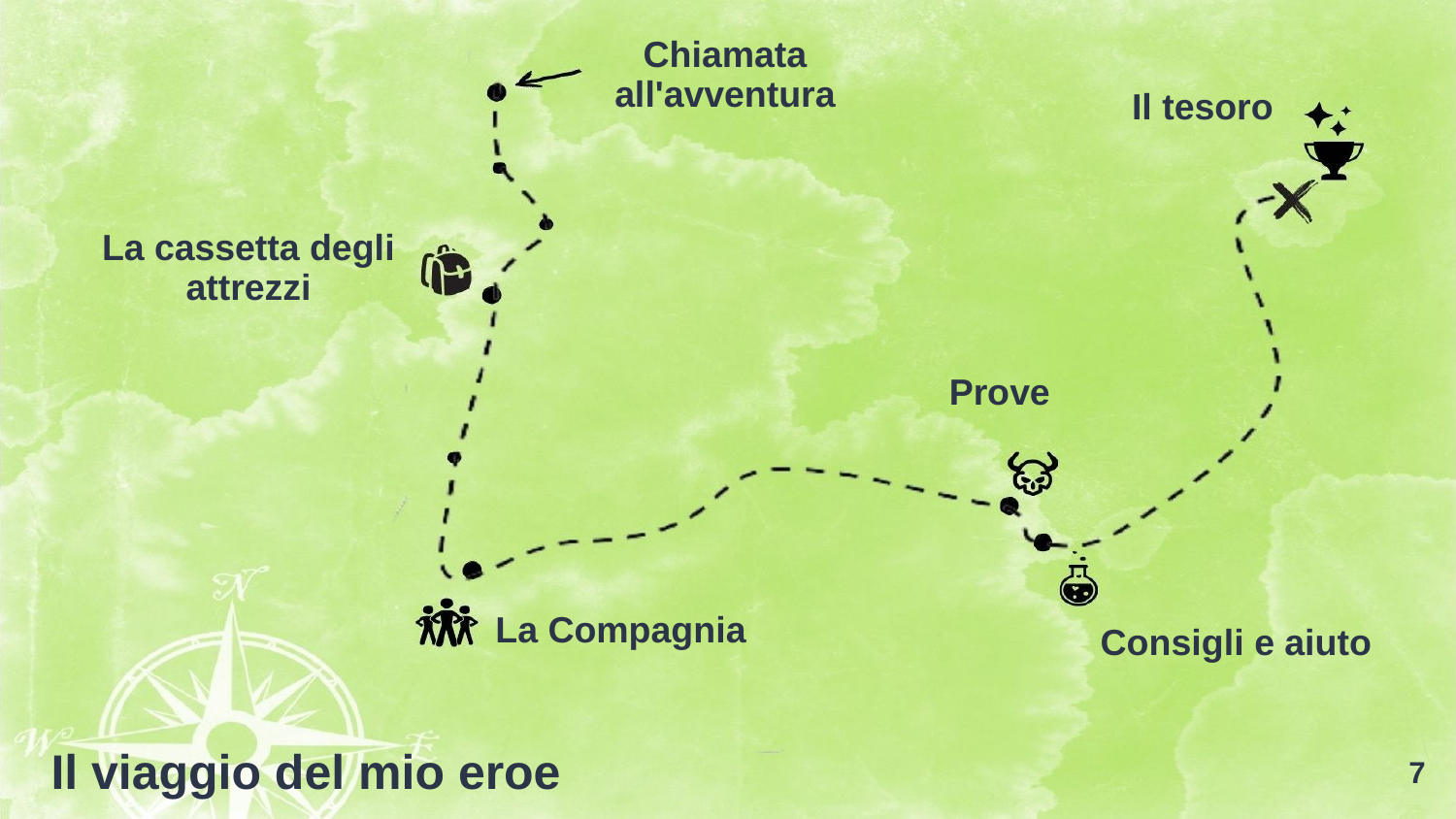

Chiamata all'avventura
Il tesoro
La cassetta degli attrezzi
Prove
La Compagnia
Consigli e aiuto
Il viaggio del mio eroe
7